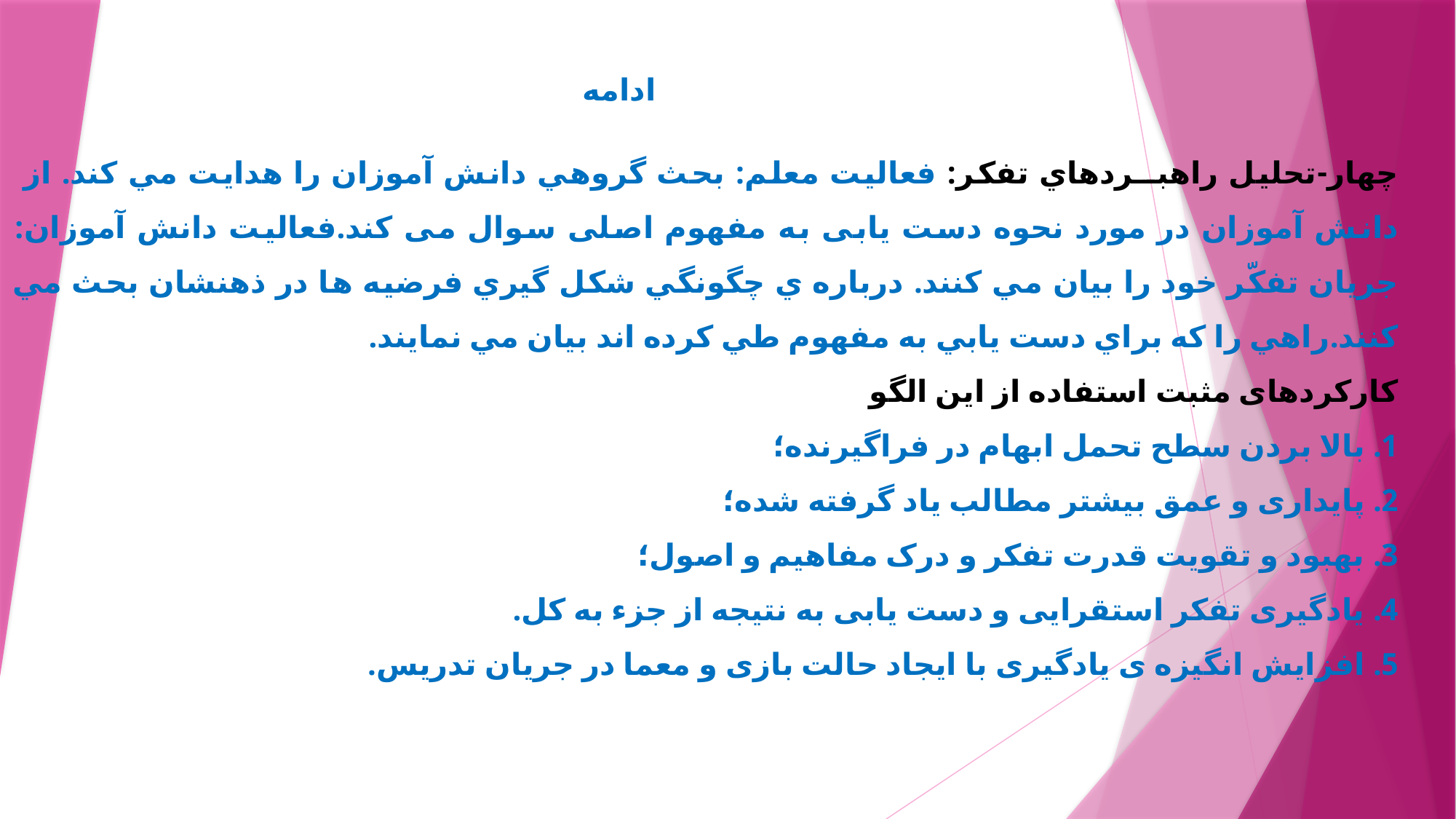

# ادامه
چهار-تحليل راهبــردهاي تفكر: فعالیت معلم: بحث گروهي دانش آموزان را هدايت مي كند. از  دانش آموزان در مورد نحوه دست یابی به مفهوم اصلی سوال می کند.فعاليت دانش آموزان: جريان تفكّر خود را بيان مي كنند. درباره ي چگونگي شكل گيري فرضيه ها در ذهنشان بحث مي كنند.راهي را كه براي دست يابي به مفهوم طي كرده اند بيان مي نمايند.
کارکردهای مثبت استفاده از این الگو
1.‏ بالا بردن سطح تحمل ابهام در فراگیرنده؛
2. پایداری و عمق بیشتر مطالب یاد گرفته شده؛
3. بهبود و تقویت قدرت تفکر و درک مفاهیم و اصول؛
4. یادگیری تفکر استقرایی و دست یابی به نتیجه از جزء به کل.
5. افزایش انگیزه ی یادگیری با ایجاد حالت بازی و معما در جریان تدریس.